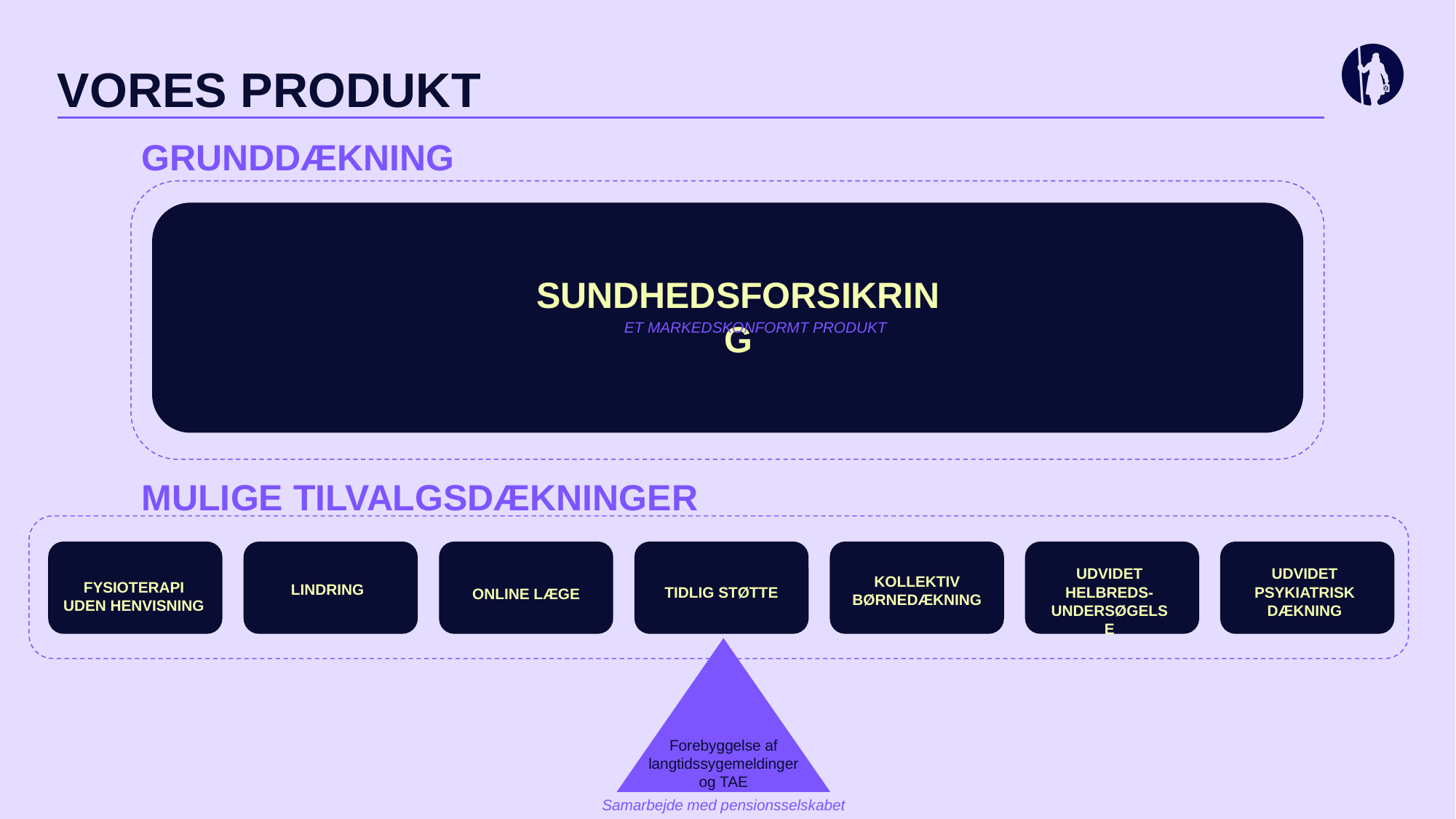

# VORES PRODUKT
GRUNDDÆKNING

SUNDHEDSFORSIKRING
ET MARKEDSKONFORMT PRODUKT
MULIGE TILVALGSDÆKNINGER

UDVIDET HELBREDS-
UNDERSØGELSE
UDVIDET PSYKIATRISK DÆKNING
KOLLEKTIV
BØRNEDÆKNING
FYSIOTERAPI UDEN HENVISNING
LINDRING
TIDLIG STØTTE
ONLINE LÆGE

Forebyggelse af langtidssygemeldinger og TAE
Samarbejde med pensionsselskabet